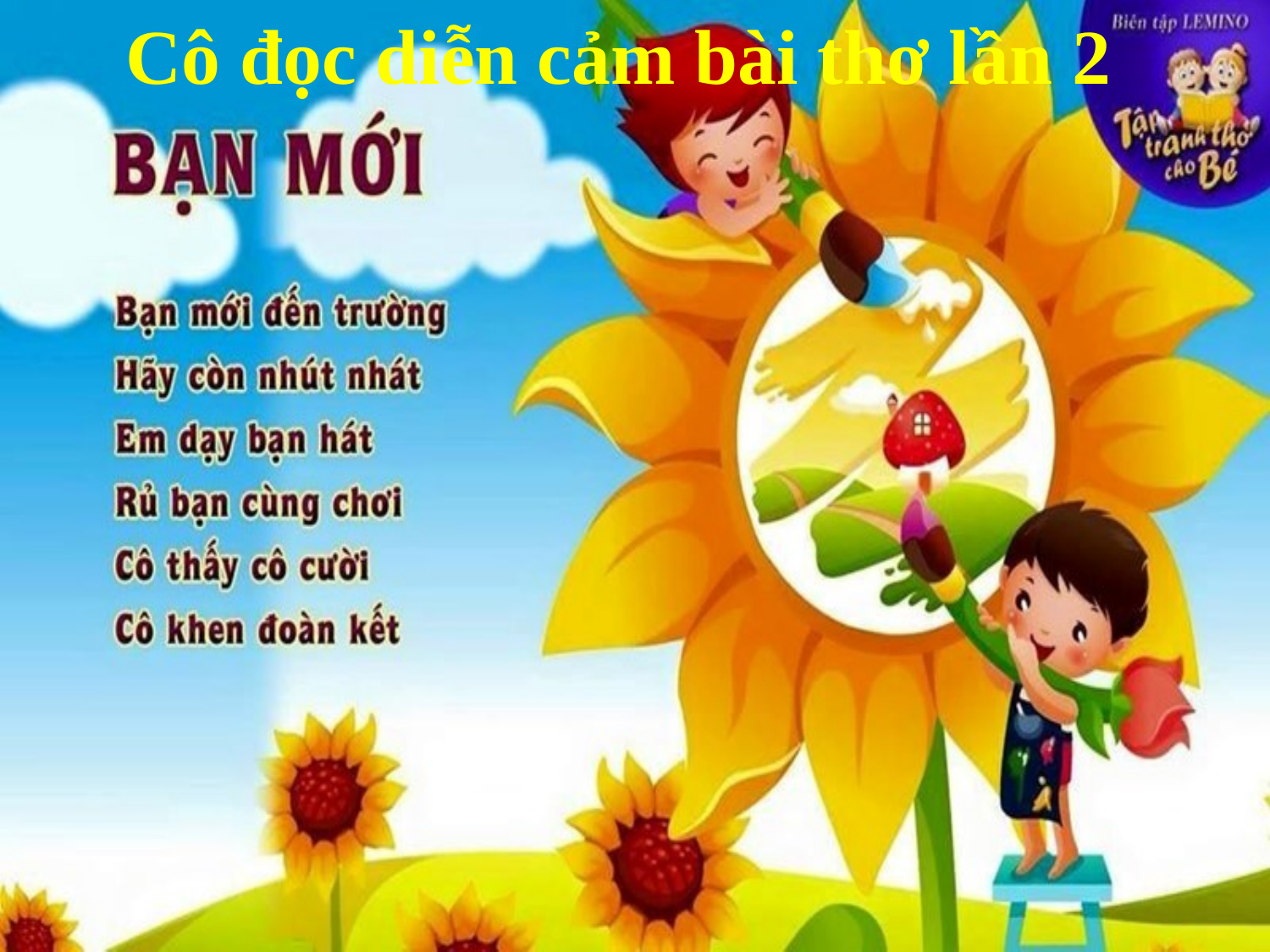

Cô đọc diễn cảm bài thơ lần 2